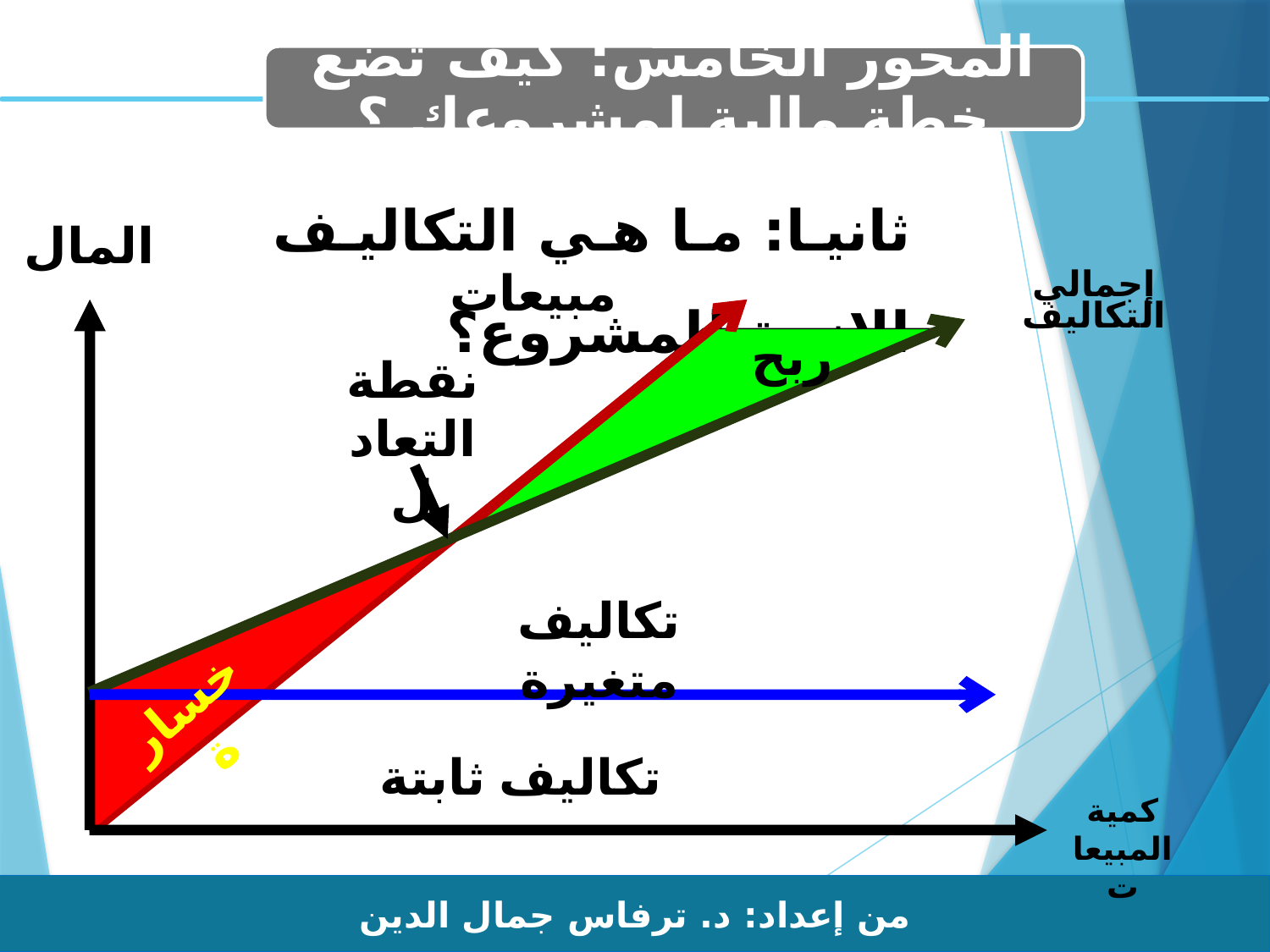

المحور الخامس: كيف تضع خطة مالية لمشروعك ؟
21/06/2017
ثانيا: ما هي التكاليف الازمة للمشروع؟
المال
إجمالي
التكاليف
مبيعات

ربح

نقطة التعادل

تكاليف متغيرة
خسارة

تكاليف ثابتة
كمية المبيعات

من إعداد: د. ترفاس جمال الدين